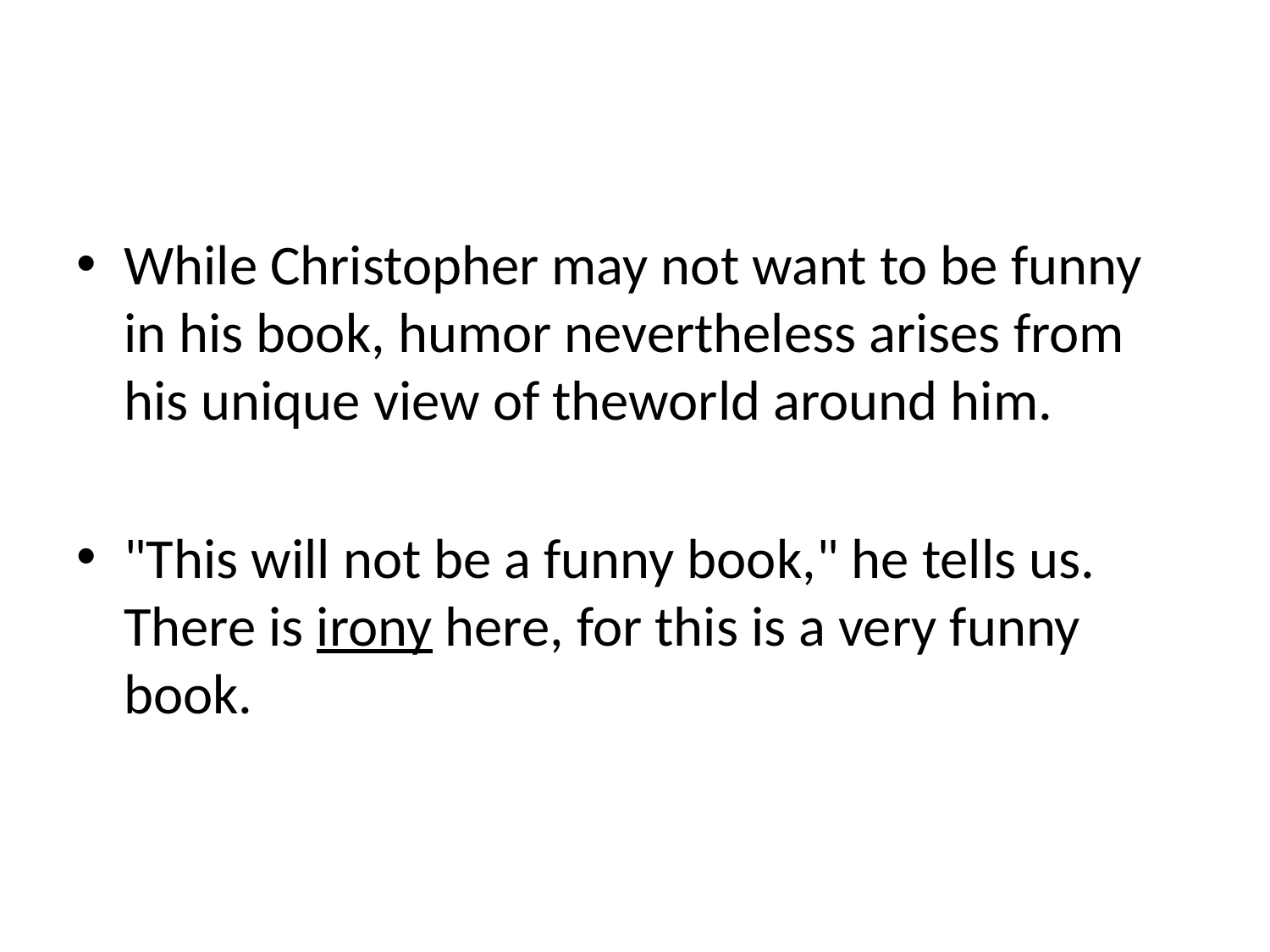

#
While Christopher may not want to be funny in his book, humor nevertheless arises from his unique view of theworld around him.

"This will not be a funny book," he tells us. There is irony here, for this is a very funny book.